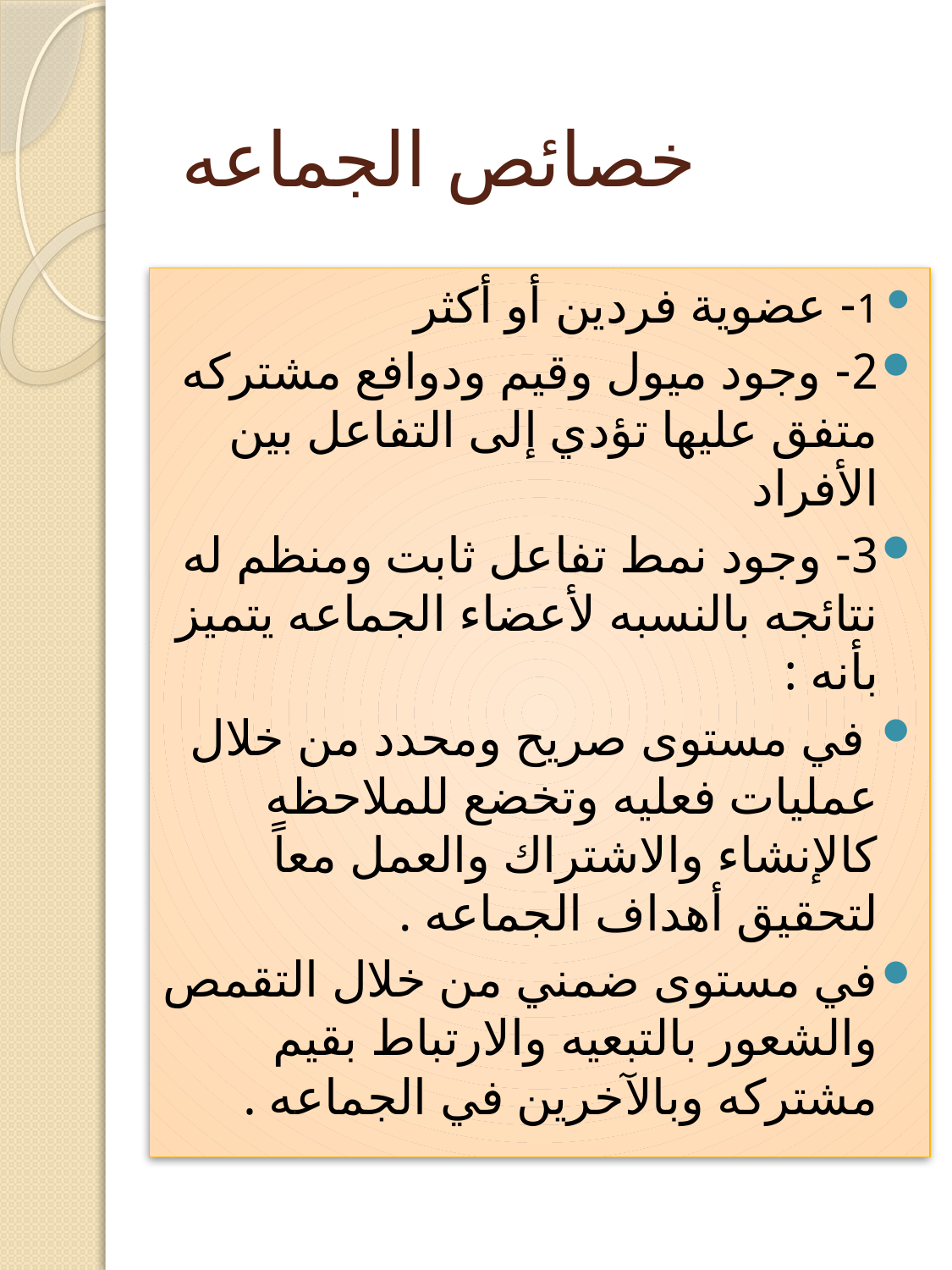

# خصائص الجماعه
1- عضوية فردين أو أكثر
2- وجود ميول وقيم ودوافع مشتركه متفق عليها تؤدي إلى التفاعل بين الأفراد
3- وجود نمط تفاعل ثابت ومنظم له نتائجه بالنسبه لأعضاء الجماعه يتميز بأنه :
 في مستوى صريح ومحدد من خلال عمليات فعليه وتخضع للملاحظه كالإنشاء والاشتراك والعمل معاً لتحقيق أهداف الجماعه .
في مستوى ضمني من خلال التقمص والشعور بالتبعيه والارتباط بقيم مشتركه وبالآخرين في الجماعه .